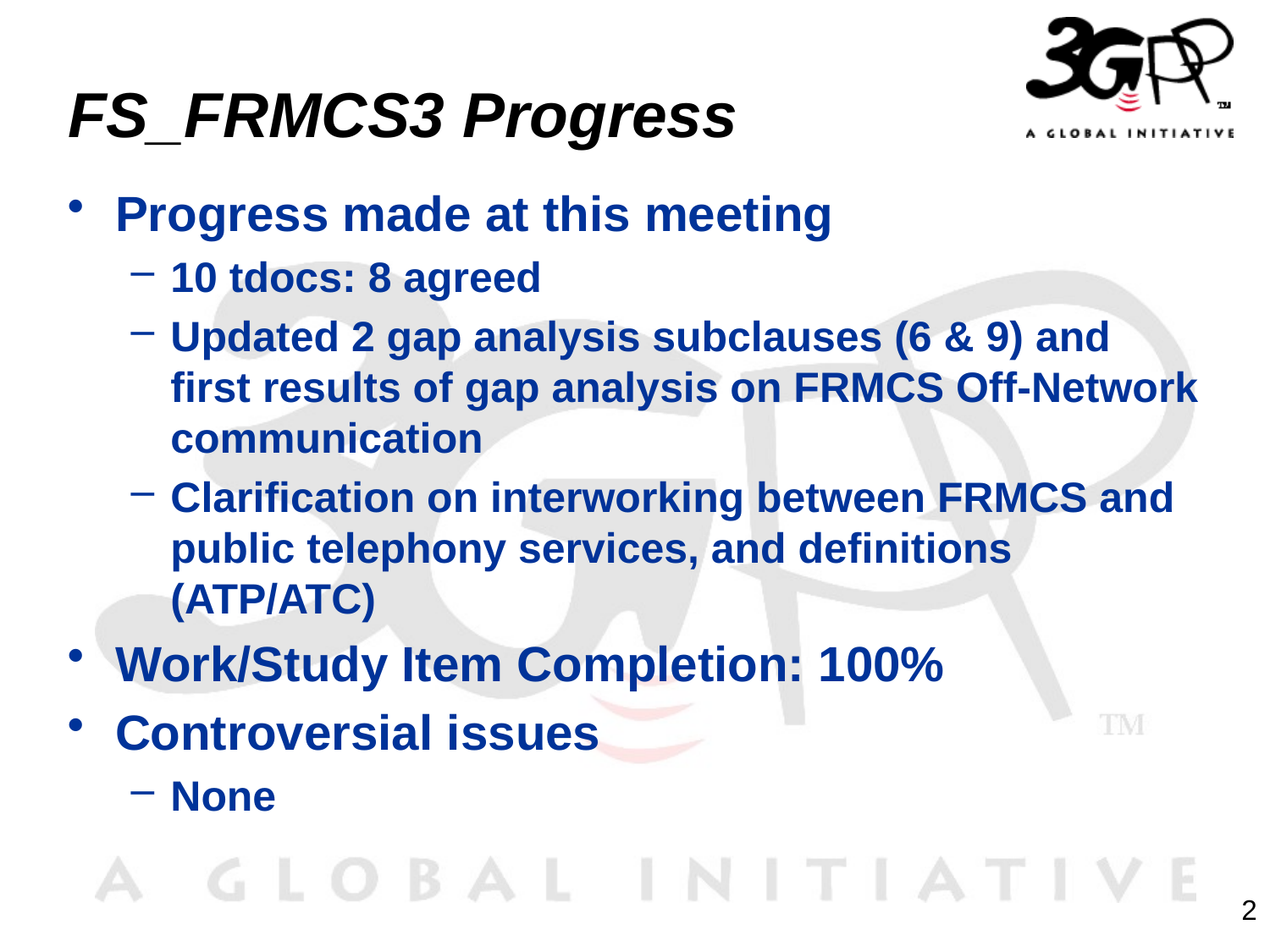

# FS_FRMCS3 Progress
Progress made at this meeting
10 tdocs: 8 agreed
Updated 2 gap analysis subclauses (6 & 9) and first results of gap analysis on FRMCS Off-Network communication
Clarification on interworking between FRMCS and public telephony services, and definitions (ATP/ATC)
Work/Study Item Completion: 100%
Controversial issues
None
2